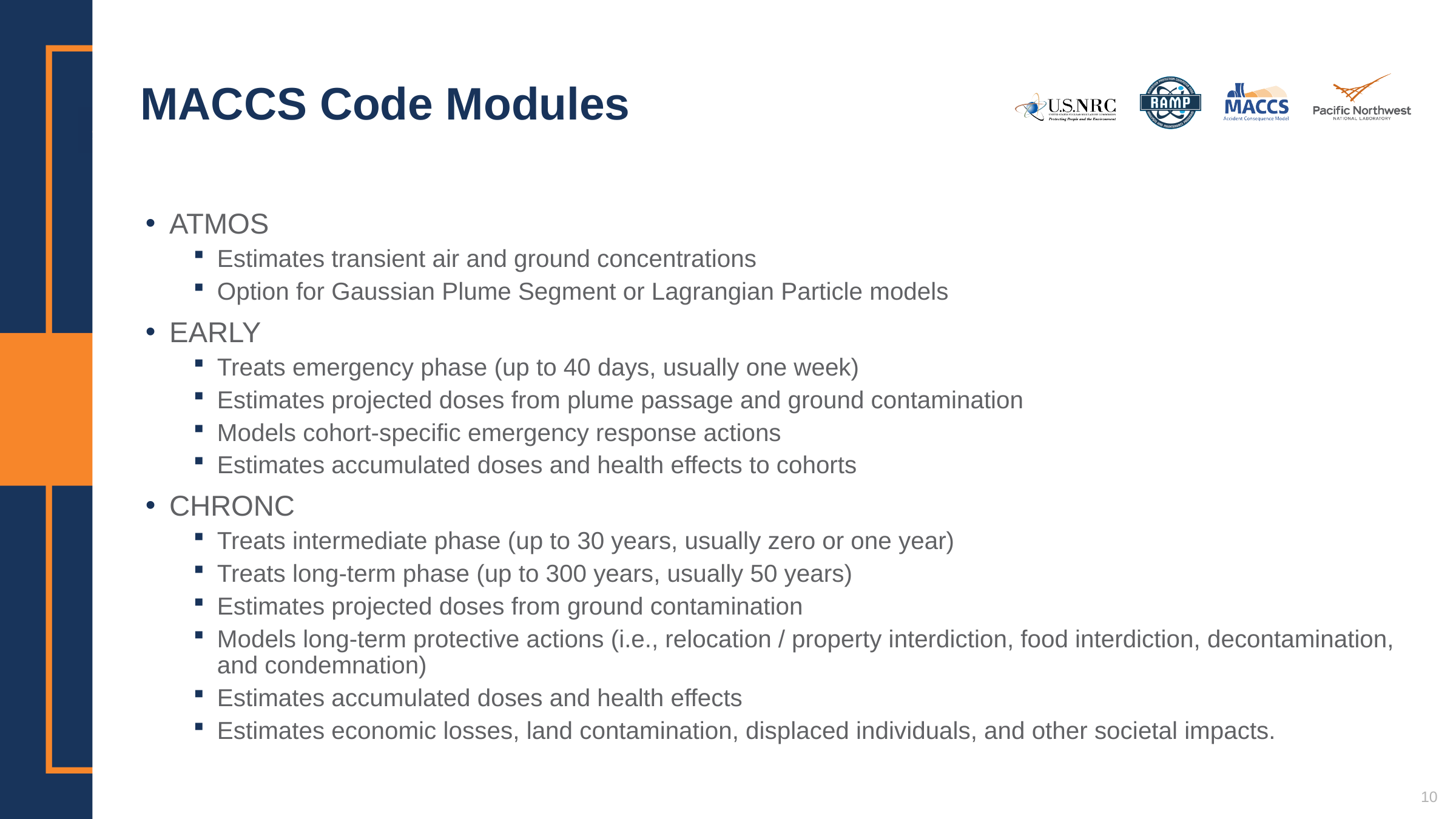

# MACCS Code Modules
ATMOS
Estimates transient air and ground concentrations
Option for Gaussian Plume Segment or Lagrangian Particle models
EARLY
Treats emergency phase (up to 40 days, usually one week)
Estimates projected doses from plume passage and ground contamination
Models cohort-specific emergency response actions
Estimates accumulated doses and health effects to cohorts
CHRONC
Treats intermediate phase (up to 30 years, usually zero or one year)
Treats long-term phase (up to 300 years, usually 50 years)
Estimates projected doses from ground contamination
Models long-term protective actions (i.e., relocation / property interdiction, food interdiction, decontamination, and condemnation)
Estimates accumulated doses and health effects
Estimates economic losses, land contamination, displaced individuals, and other societal impacts.

10